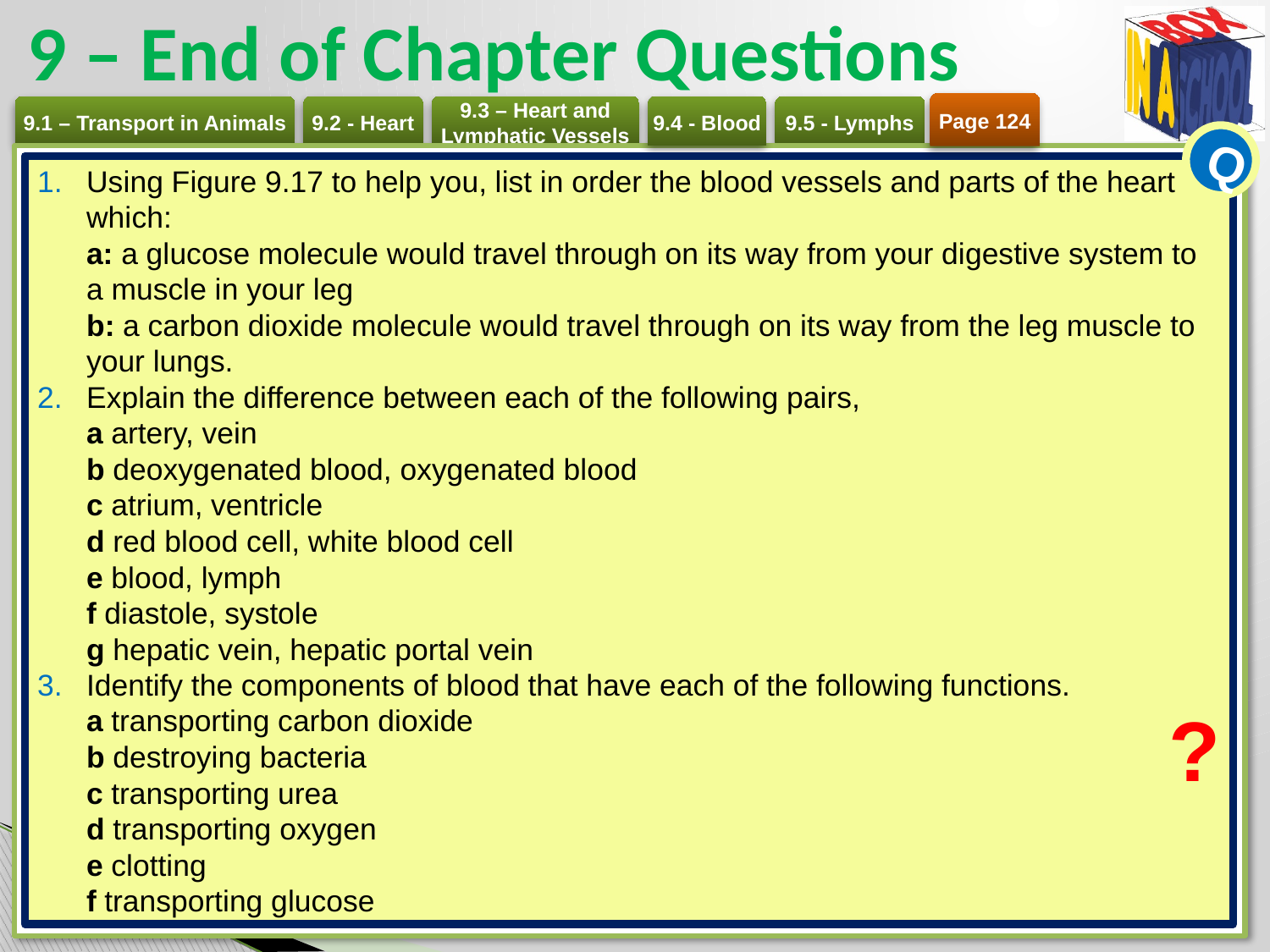

# 9 – End of Chapter Questions
Page 124
Q
Using Figure 9.17 to help you, list in order the blood vessels and parts of the heart which:
a: a glucose molecule would travel through on its way from your digestive system to a muscle in your leg
b: a carbon dioxide molecule would travel through on its way from the leg muscle to your lungs.
Explain the difference between each of the following pairs,
a artery, vein
b deoxygenated blood, oxygenated blood
c atrium, ventricle
d red blood cell, white blood cell
e blood, lymph
f diastole, systole
g hepatic vein, hepatic portal vein
Identify the components of blood that have each of the following functions.
a transporting carbon dioxide
b destroying bacteria
c transporting urea
d transporting oxygen
e clotting
f transporting glucose
?